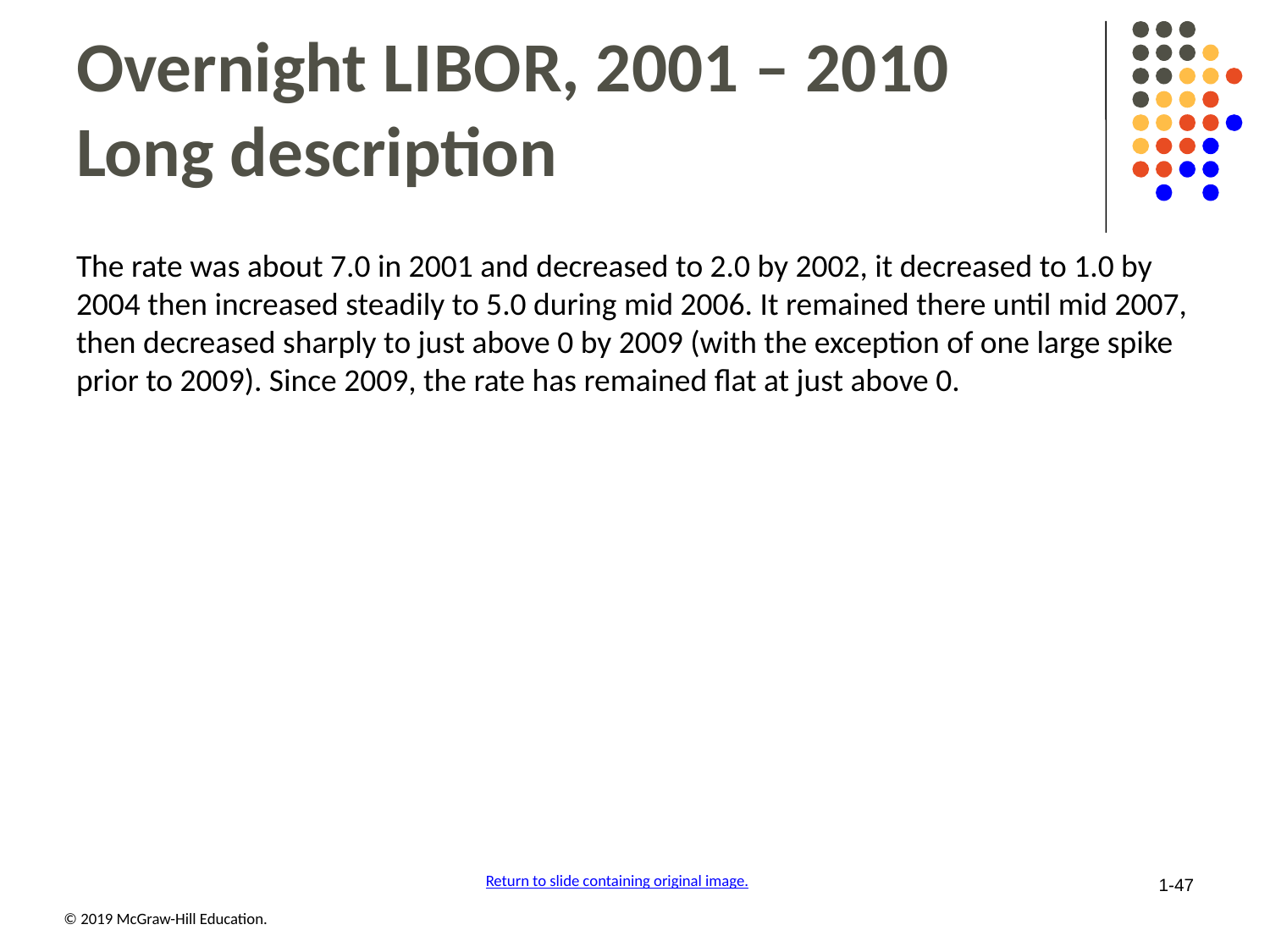

# Overnight L I B O R, 2001 – 2010 Long description
The rate was about 7.0 in 2001 and decreased to 2.0 by 2002, it decreased to 1.0 by 2004 then increased steadily to 5.0 during mid 2006. It remained there until mid 2007, then decreased sharply to just above 0 by 2009 (with the exception of one large spike prior to 2009). Since 2009, the rate has remained flat at just above 0.
Return to slide containing original image.
1-47